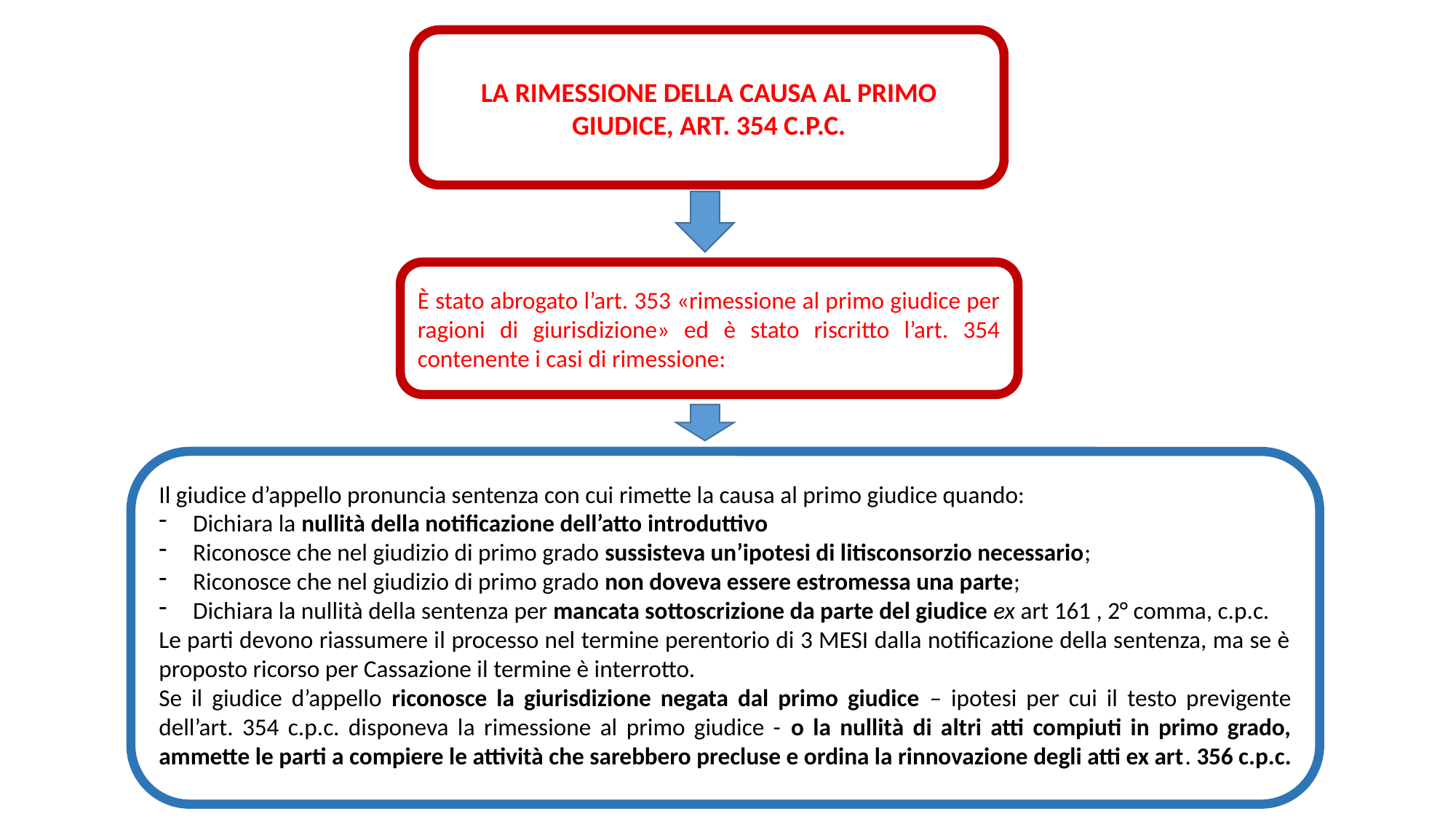

LA RIMESSIONE DELLA CAUSA AL PRIMO GIUDICE, ART. 354 C.P.C.

È stato abrogato l’art. 353 «rimessione al primo giudice per ragioni di giurisdizione» ed è stato riscritto l’art. 354 contenente i casi di rimessione:

Il giudice d’appello pronuncia sentenza con cui rimette la causa al primo giudice quando:
Dichiara la nullità della notificazione dell’atto introduttivo
Riconosce che nel giudizio di primo grado sussisteva un’ipotesi di litisconsorzio necessario;
Riconosce che nel giudizio di primo grado non doveva essere estromessa una parte;
Dichiara la nullità della sentenza per mancata sottoscrizione da parte del giudice ex art 161 , 2° comma, c.p.c.
Le parti devono riassumere il processo nel termine perentorio di 3 MESI dalla notificazione della sentenza, ma se è proposto ricorso per Cassazione il termine è interrotto.
Se il giudice d’appello riconosce la giurisdizione negata dal primo giudice – ipotesi per cui il testo previgente dell’art. 354 c.p.c. disponeva la rimessione al primo giudice - o la nullità di altri atti compiuti in primo grado, ammette le parti a compiere le attività che sarebbero precluse e ordina la rinnovazione degli atti ex art. 356 c.p.c.